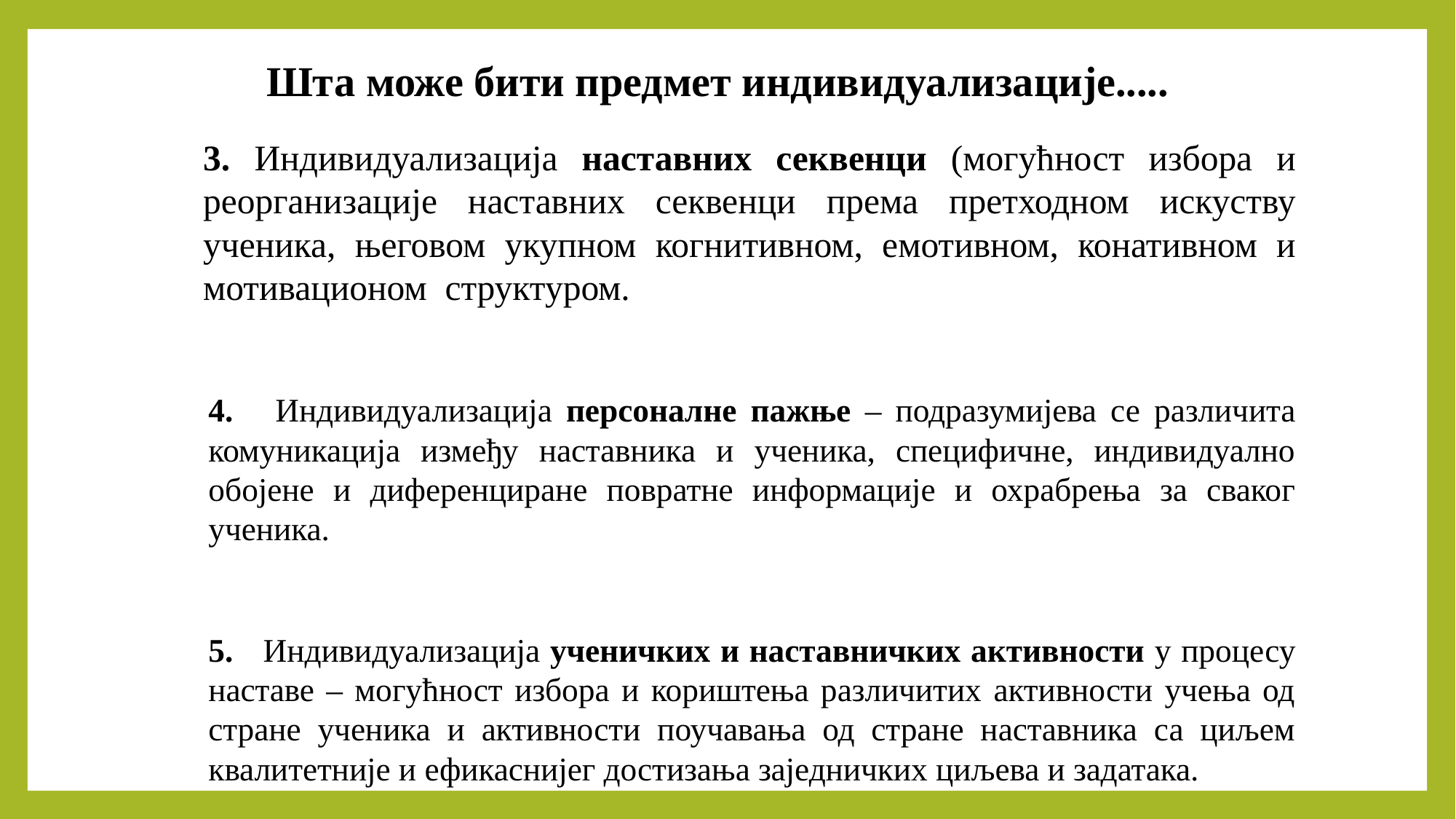

# Шта може бити предмет индивидуализације.....
3. Индивидуализација наставних секвенци (могућност избора и реорганизације наставних секвенци према претходном искуству ученика, његовом укупном когнитивном, емотивном, конативном и мотивационом  структуром.

4.   Индивидуализација персоналне пажње – подразумијева се различита комуникација између наставника и ученика, специфичне, индивидуално обојене и диференциране повратне информације и охрабрења за сваког ученика.

5.   Индивидуализација ученичких и наставничких активности у процесу наставе – могућност избора и кориштења различитих активности учења од стране ученика и активности поучавања од стране наставника са циљем квалитетније и ефикаснијег достизања заједничких циљева и задатака.